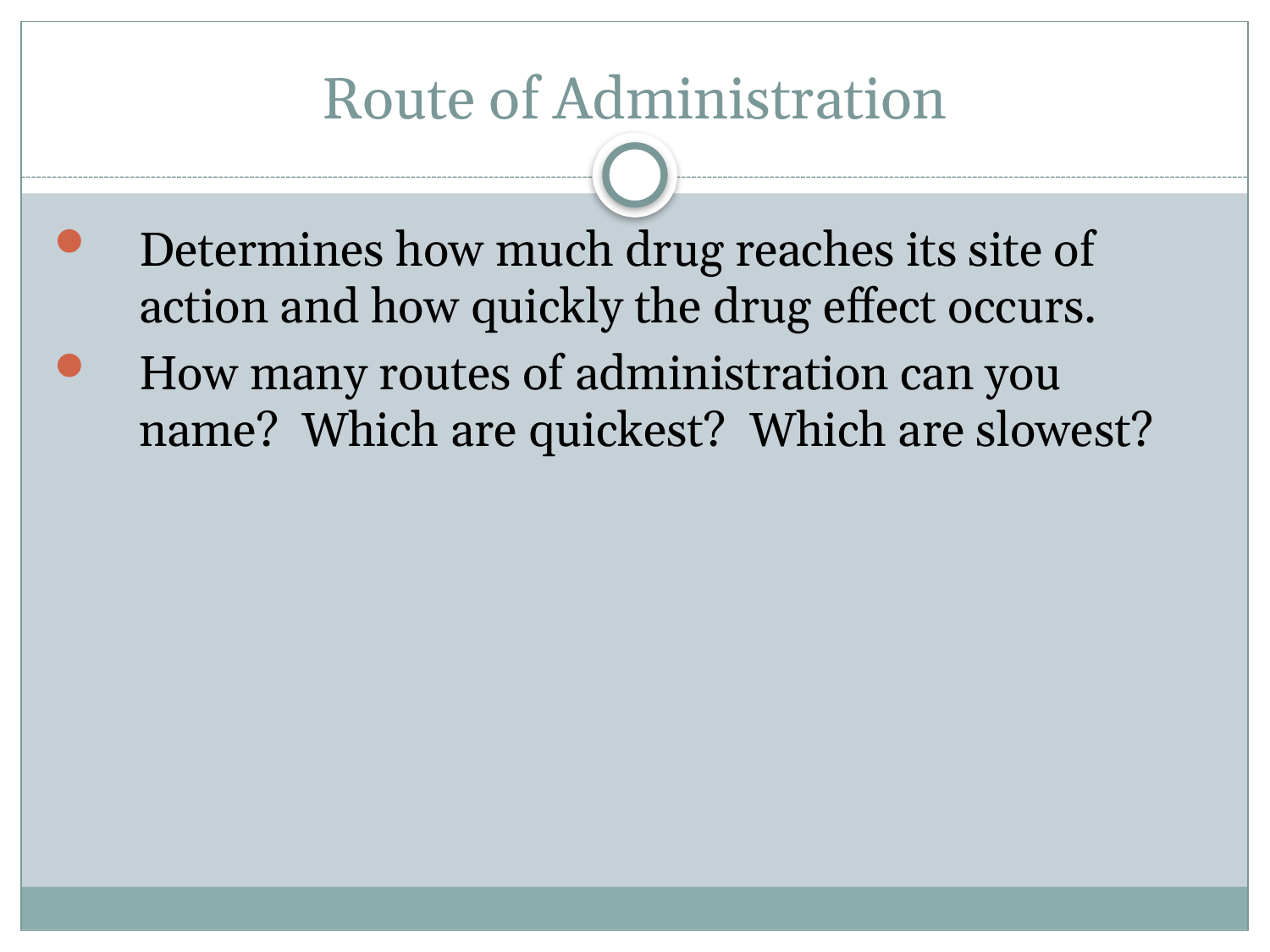

# Route of Administration
Determines how much drug reaches its site of action and how quickly the drug effect occurs.
How many routes of administration can you name?  Which are quickest?  Which are slowest?